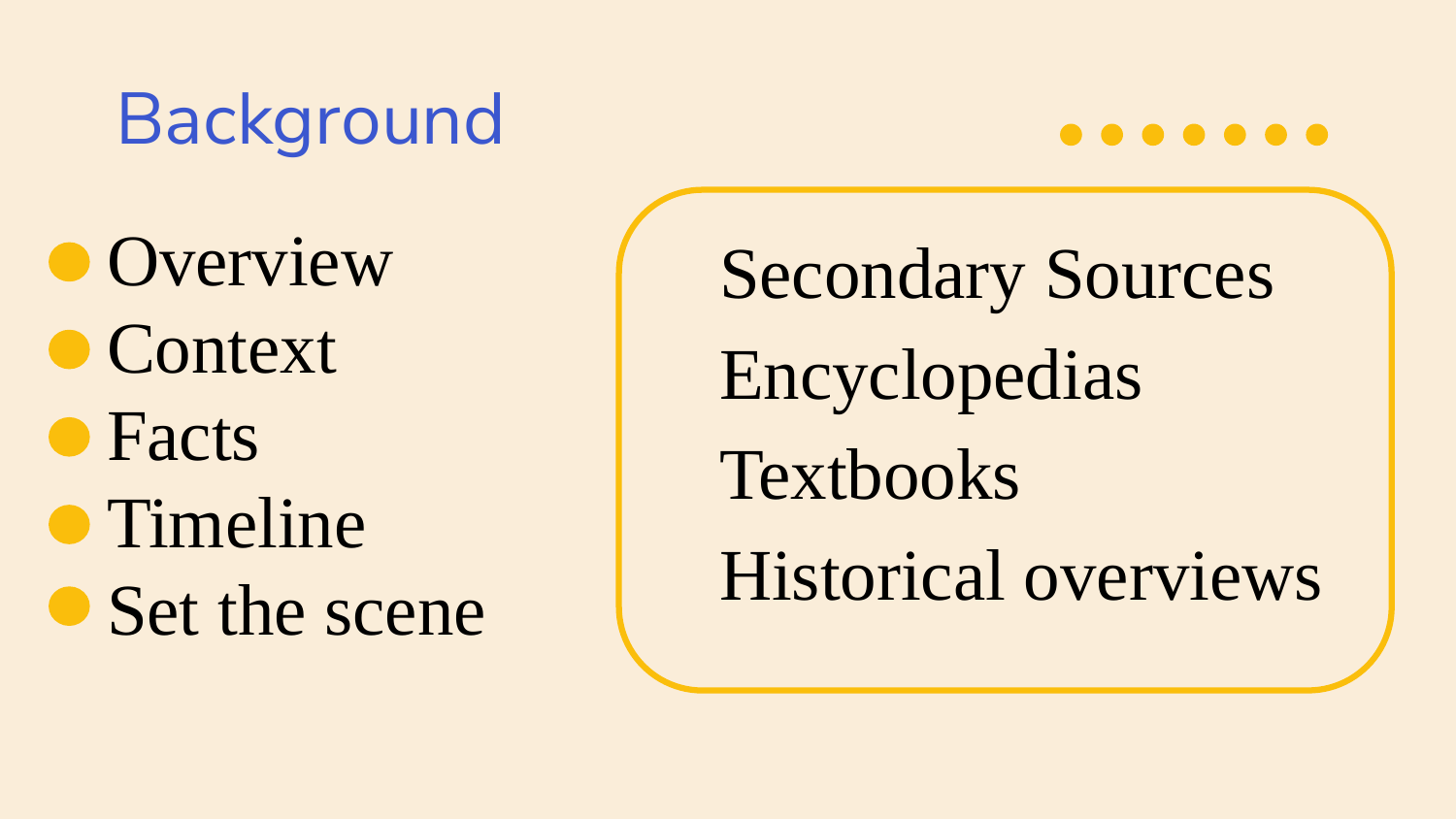

Background

Secondary Sources
Encyclopedias
Textbooks
Historical overviews
Overview
Context
Facts
Timeline
Set the scene